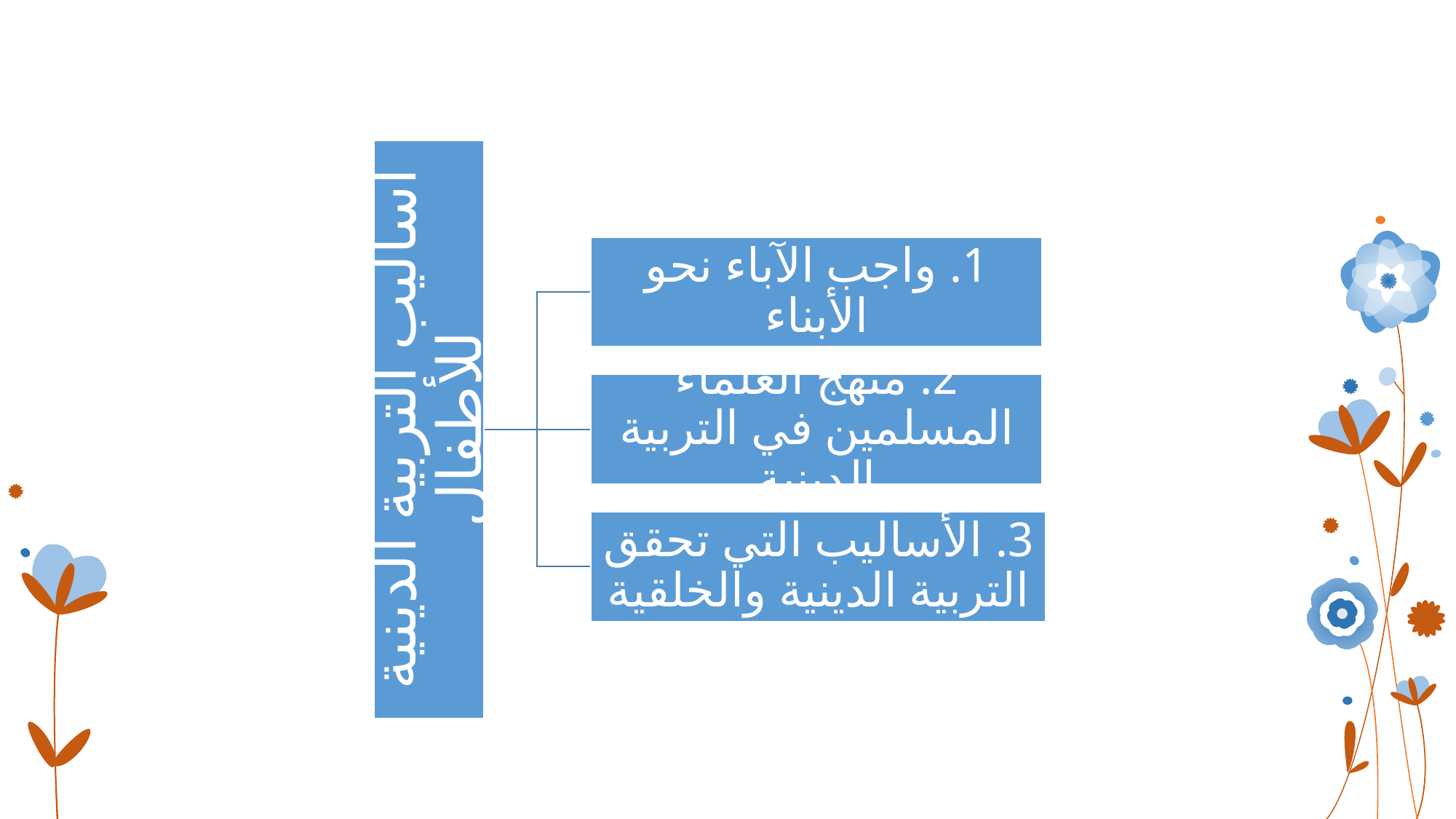

أساليب التربية الدينية للأطفال
1. واجب الآباء نحو الأبناء
2. منهج العلماء المسلمين في التربية الدينية
3. الأساليب التي تحقق التربية الدينية والخلقية